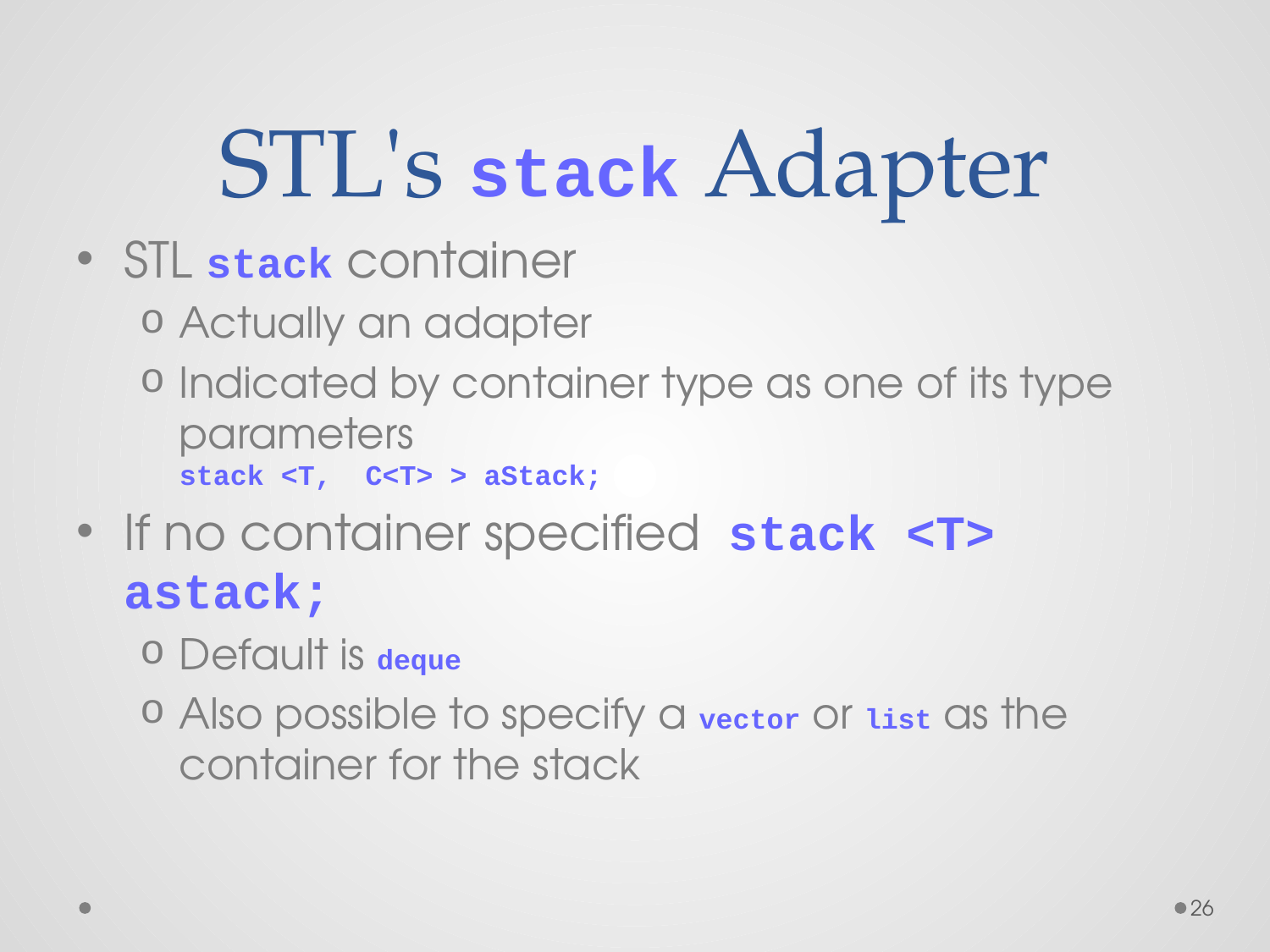

# STL's stack Adapter
STL stack container
Actually an adapter
Indicated by container type as one of its type parameters
stack <T,  C<T> > aStack;
If no container specified  stack <T> astack;
Default is deque
Also possible to specify a vector or list as the container for the stack
26